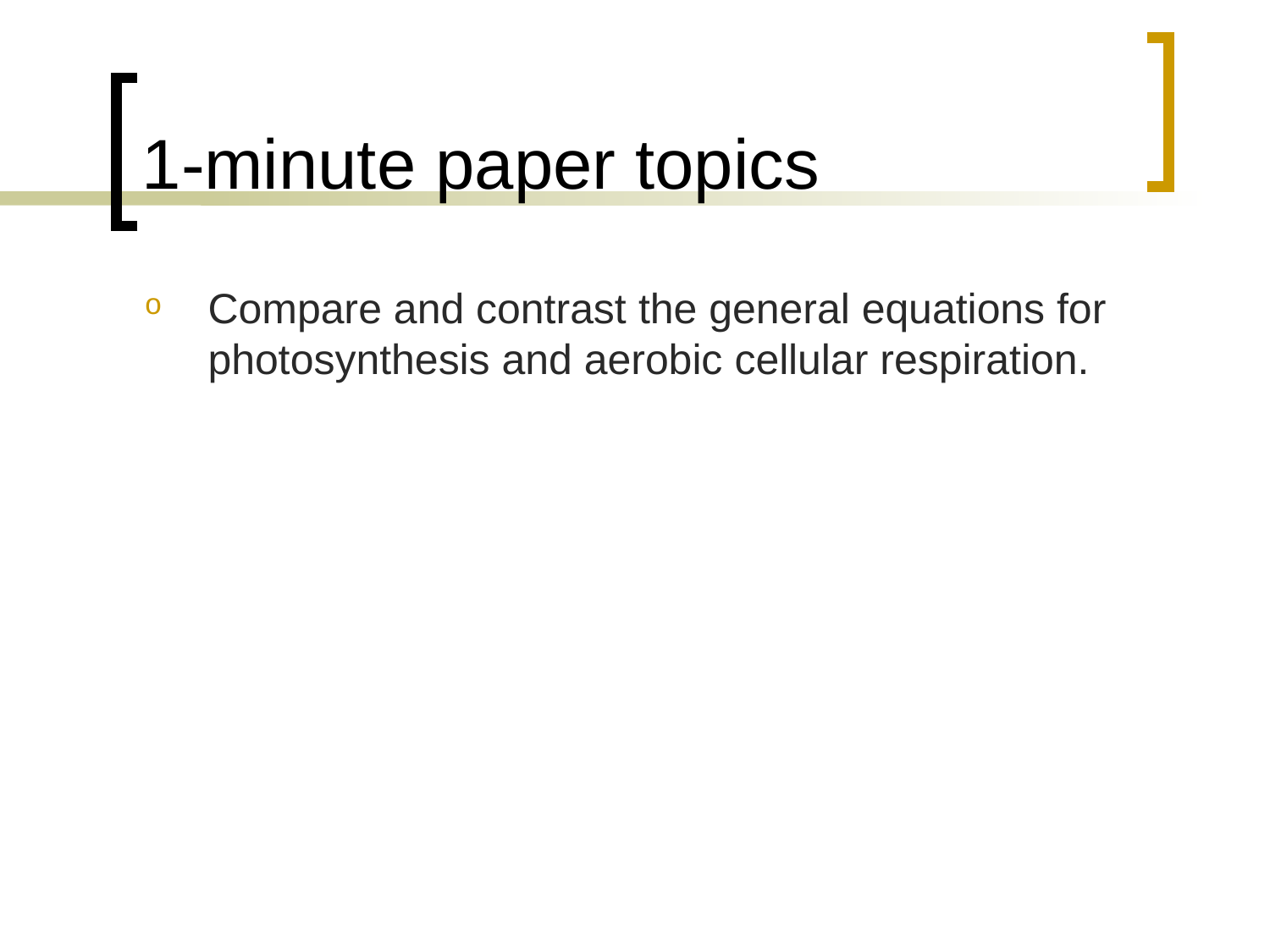

# 1-minute paper topics
Compare and contrast the general equations for photosynthesis and aerobic cellular respiration.